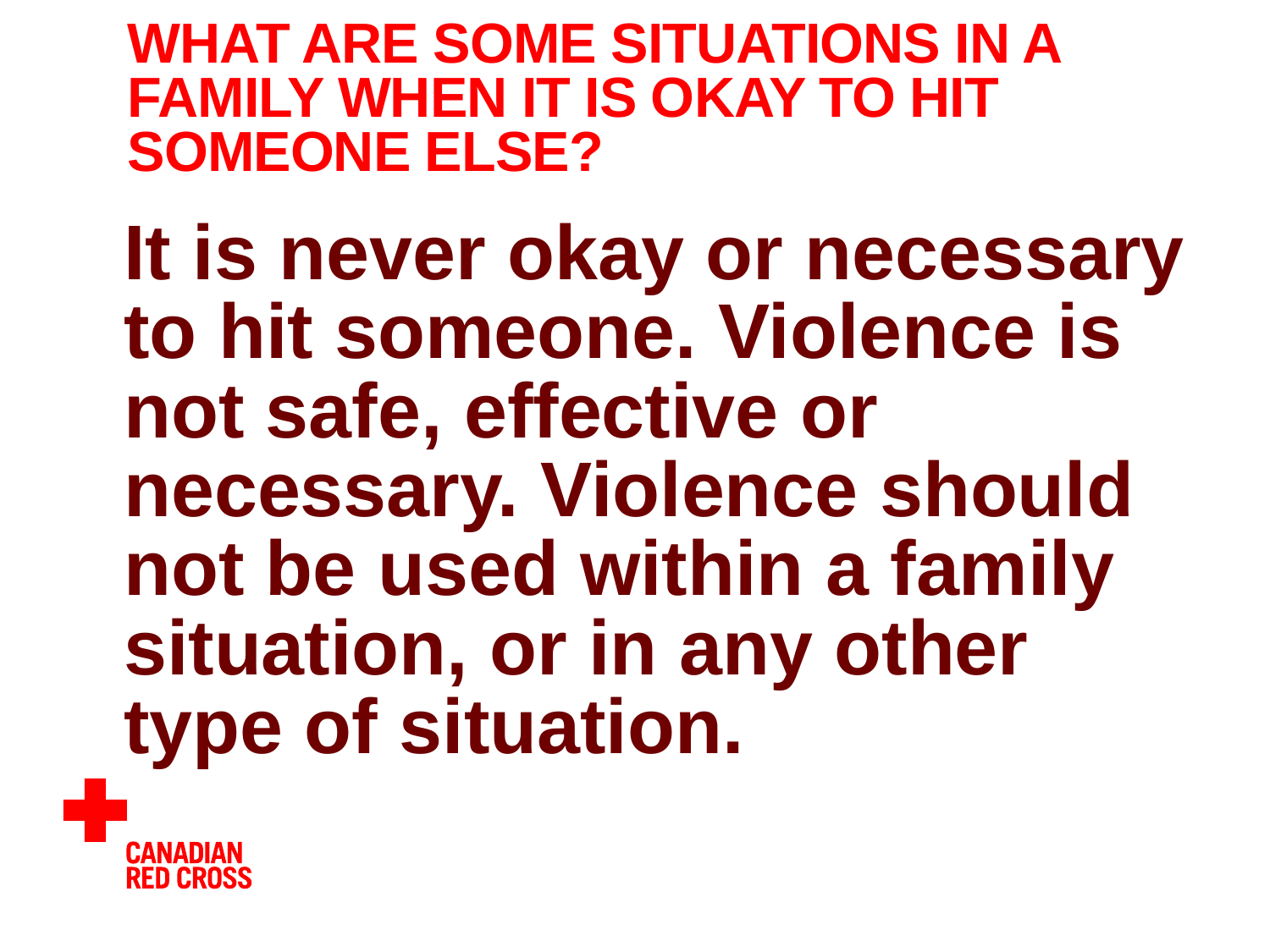

# What are some situations in a family when it is okay to hit someone else?
It is never okay or necessary to hit someone. Violence is not safe, effective or necessary. Violence should not be used within a family situation, or in any other type of situation.